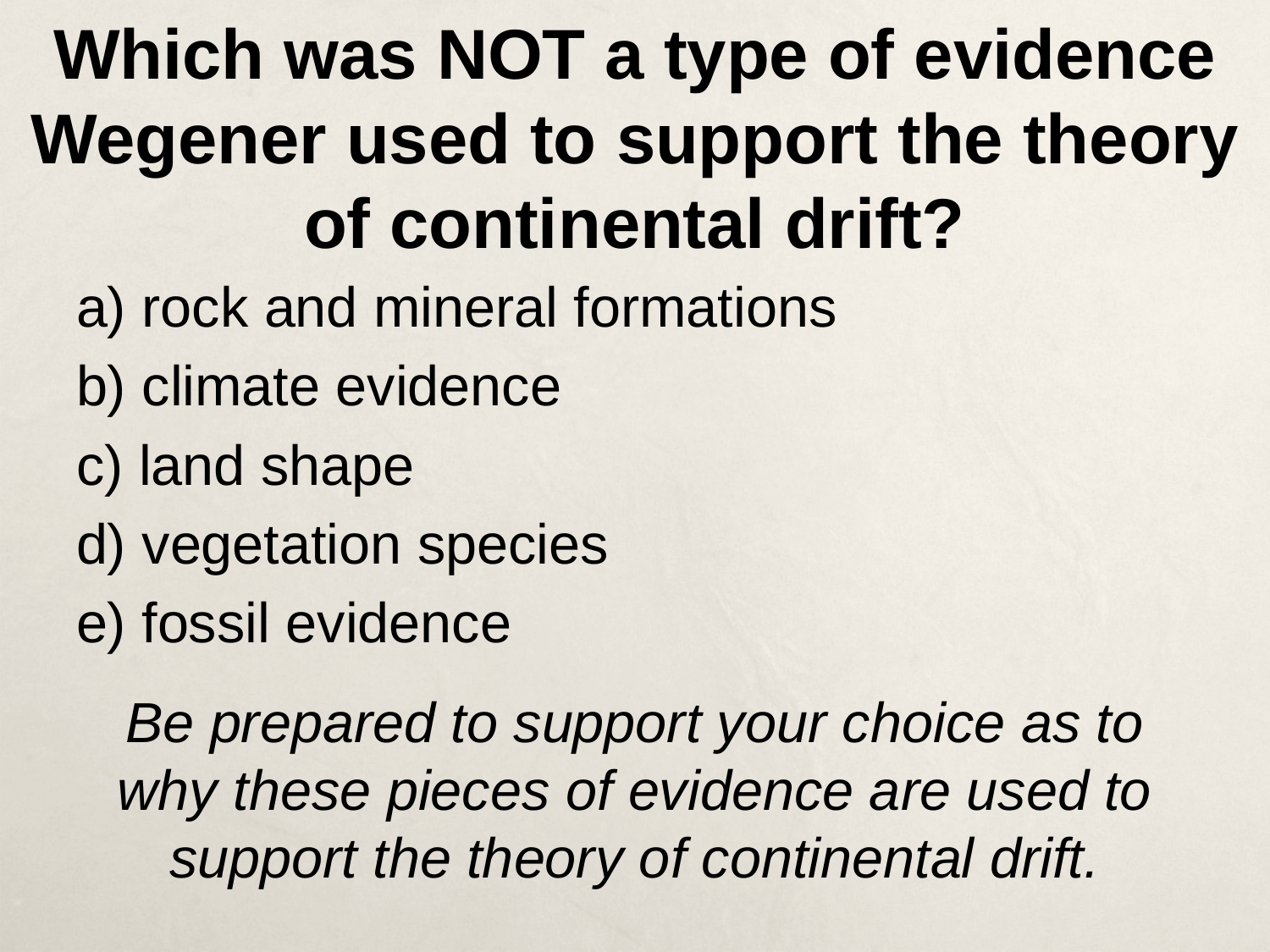

# Which was NOT a type of evidence Wegener used to support the theory of continental drift?
a) rock and mineral formations
b) climate evidence
c) land shape
d) vegetation species
e) fossil evidence
Be prepared to support your choice as to why these pieces of evidence are used to support the theory of continental drift.